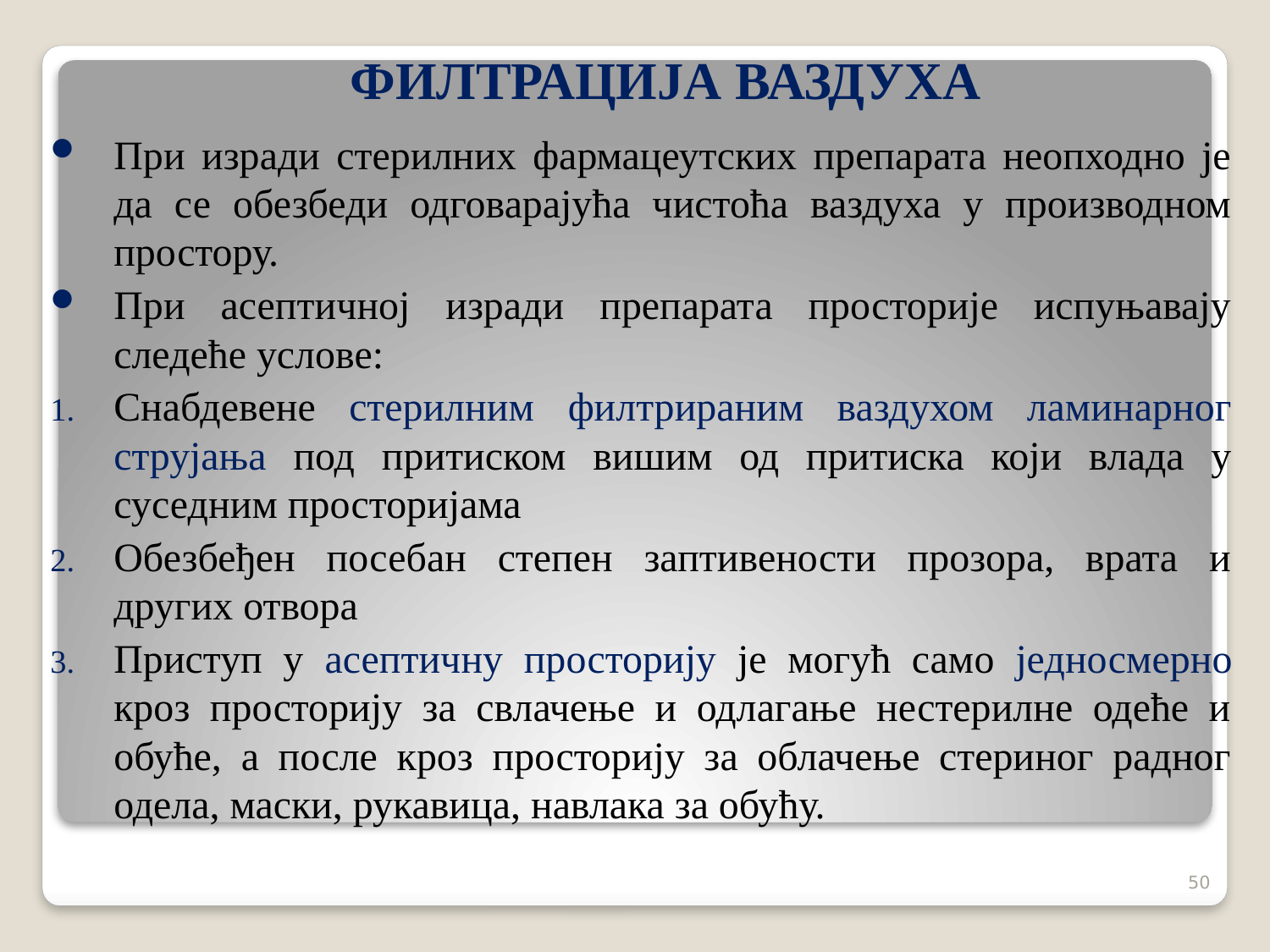

# ФИЛТРАЦИЈА ВАЗДУХА
При изради стерилних фармацеутских препарата неопходно је да се обезбеди одговарајућа чистоћа ваздуха у производном простору.
При асептичној изради препарата просторије испуњавају следеће услове:
Снабдевене стерилним филтрираним ваздухом ламинарног струјања под притиском вишим од притиска који влада у суседним просторијама
Обезбеђен посебан степен заптивености прозора, врата и других отвора
Приступ у асептичну просторију је могућ само једносмерно кроз просторију за свлачење и одлагање нестерилне одеће и обуће, а после кроз просторију за облачење стериног радног одела, маски, рукавица, навлака за обућу.
50